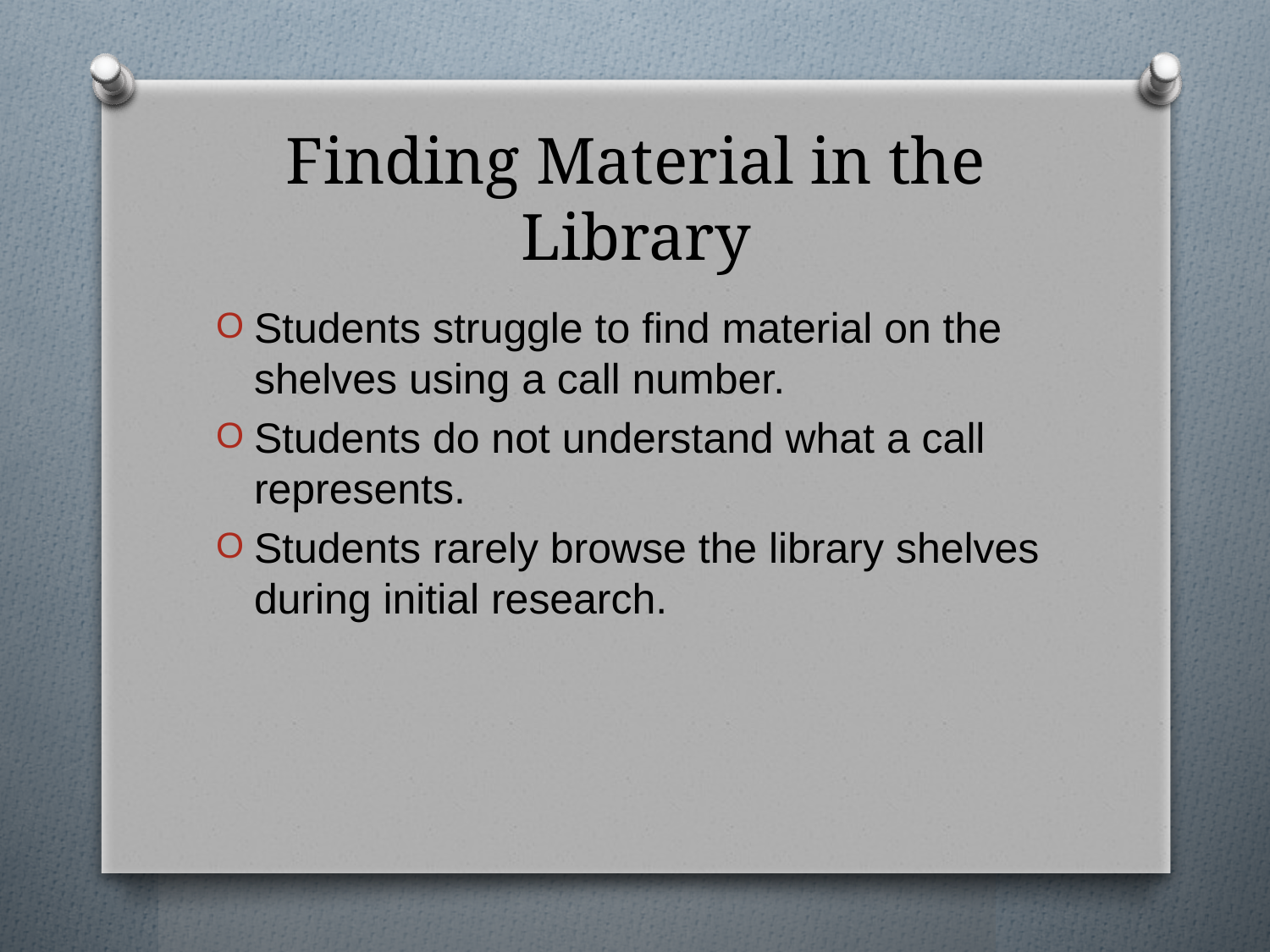

# Finding Material in the Library
Students struggle to find material on the shelves using a call number.
Students do not understand what a call represents.
Students rarely browse the library shelves during initial research.